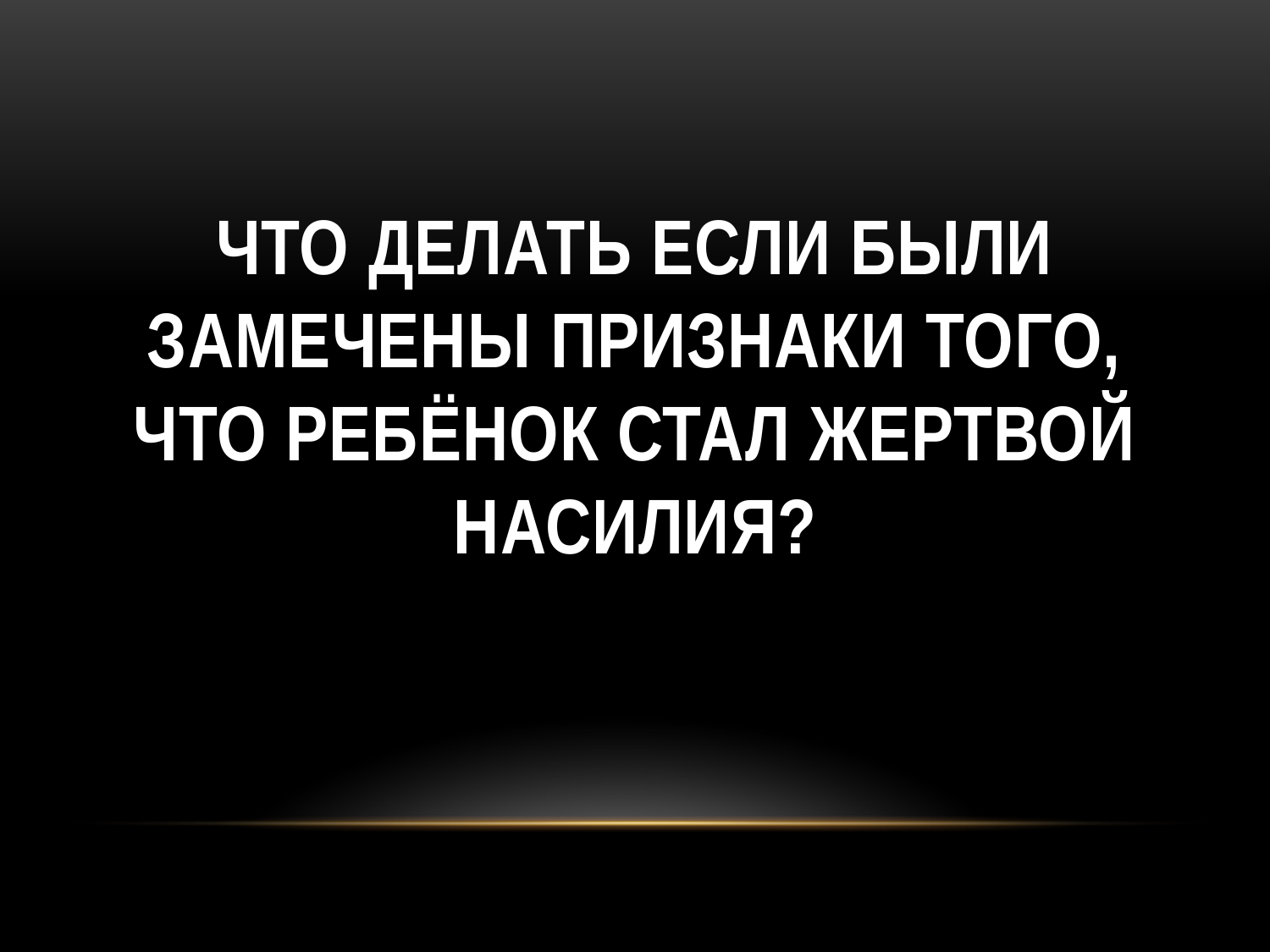

# ЧТО ДЕЛАТЬ если были замечены признаки того, что ребёнок стал жертвой насилия?